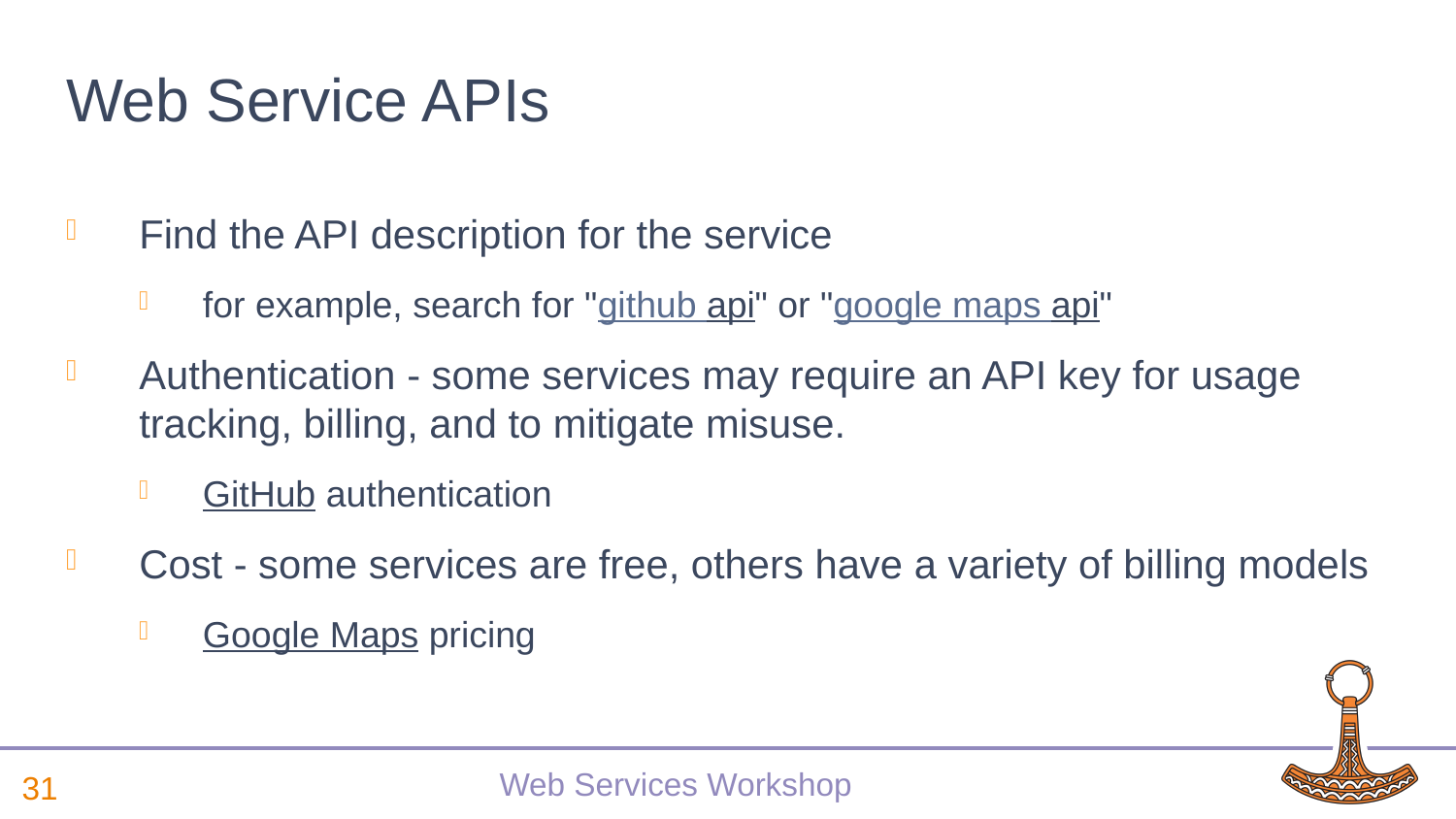

# Web Service APIs
Find the API description for the service
for example, search for "github api" or "google maps api"
Authentication - some services may require an API key for usage tracking, billing, and to mitigate misuse.
GitHub authentication
Cost - some services are free, others have a variety of billing models
Google Maps pricing